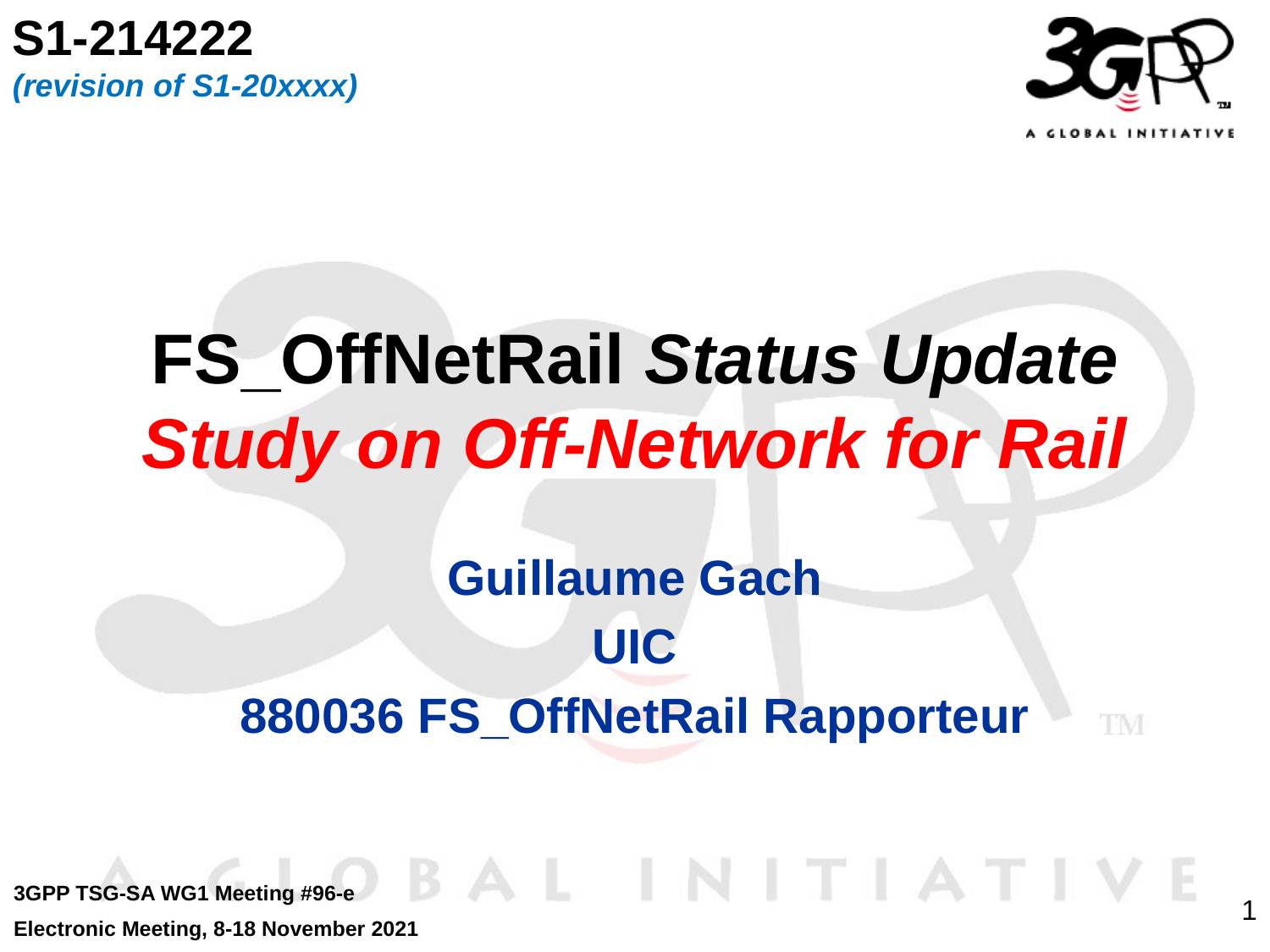

S1-214222
(revision of S1-20xxxx)
# FS_OffNetRail Status Update Study on Off-Network for Rail
Guillaume Gach
UIC
880036 FS_OffNetRail Rapporteur
3GPP TSG-SA WG1 Meeting #96-e
Electronic Meeting, 8-18 November 2021
1